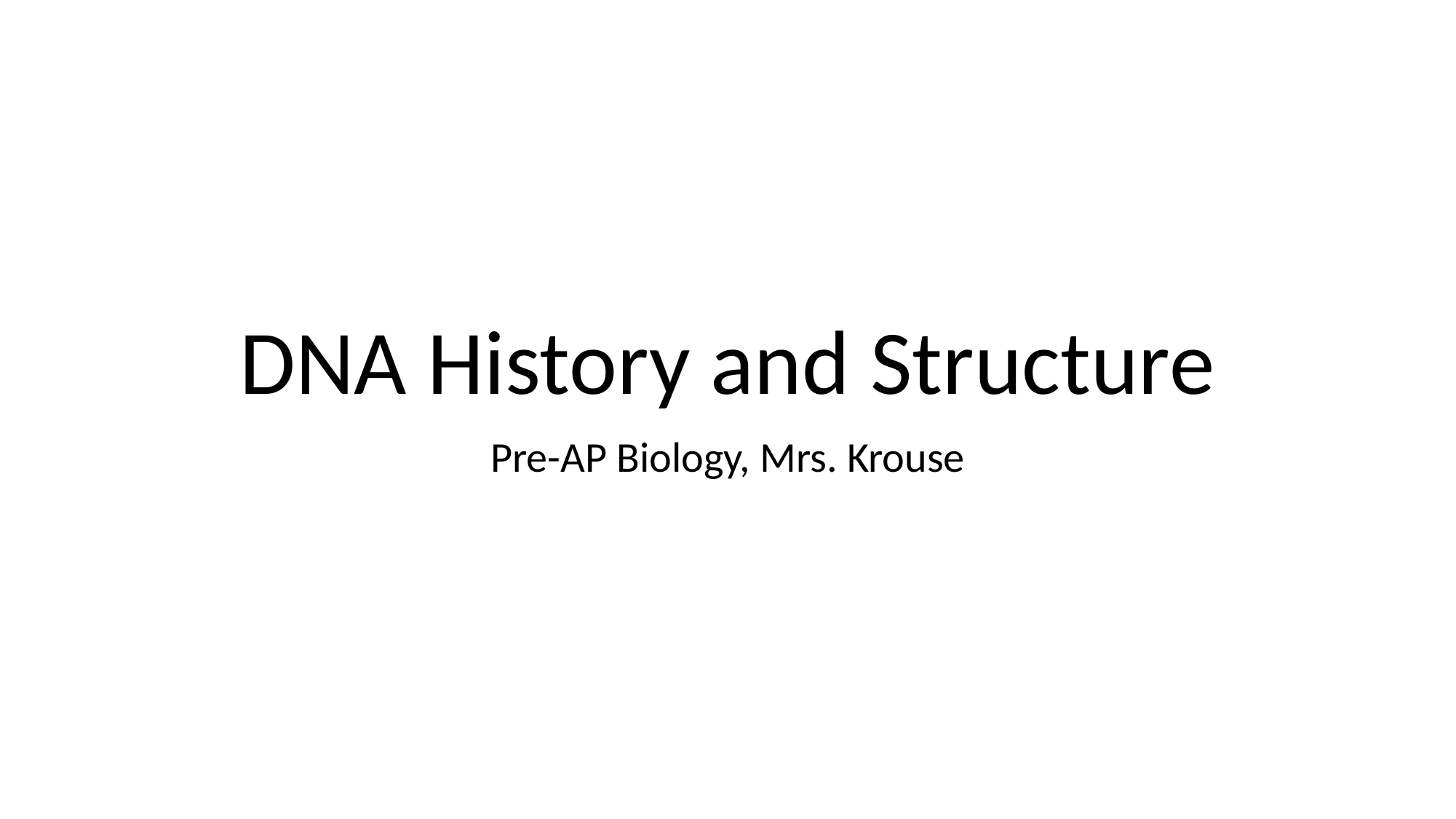

# DNA History and Structure
Pre-AP Biology, Mrs. Krouse